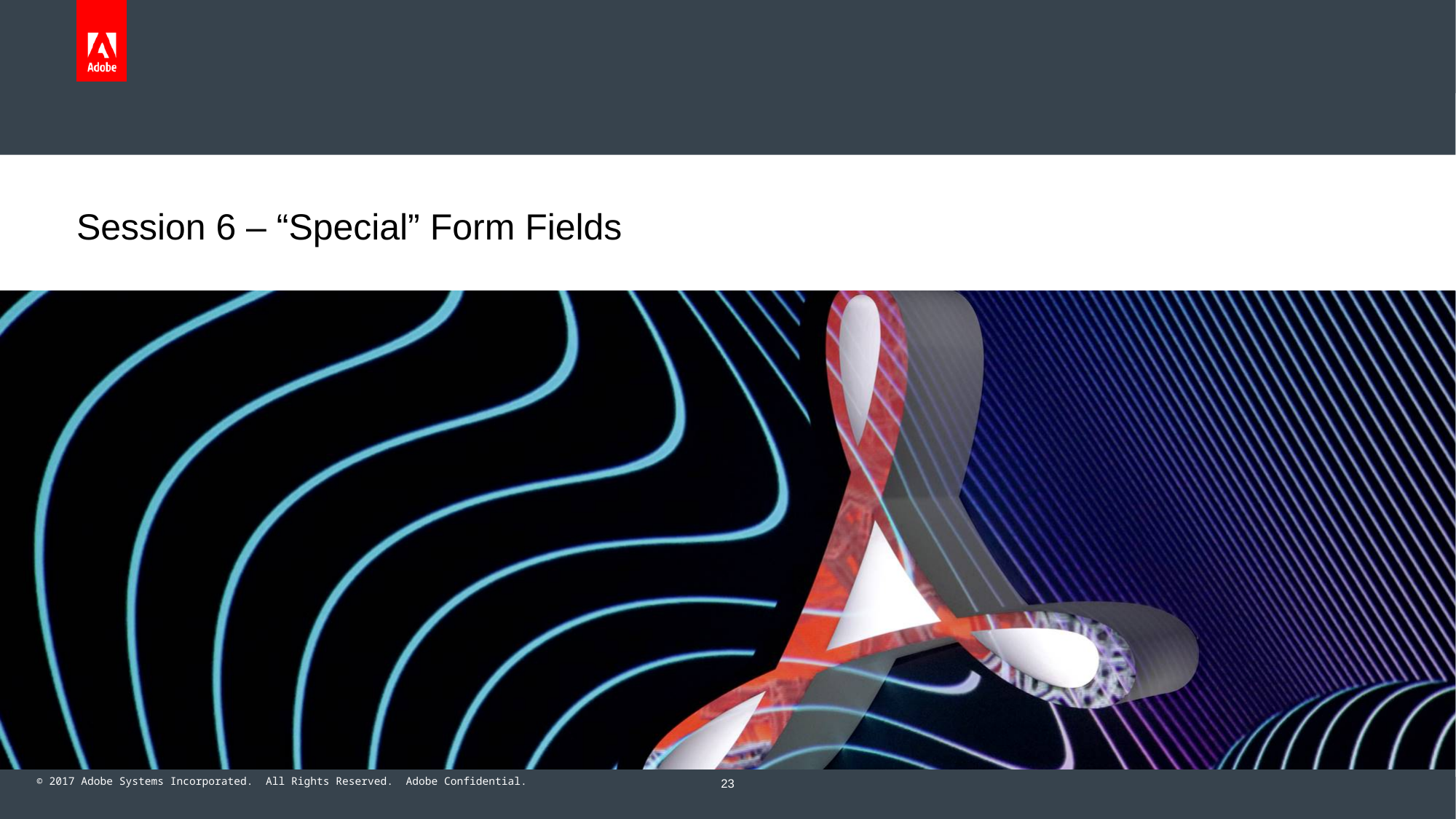

# Session 6 – “Special” Form Fields
23